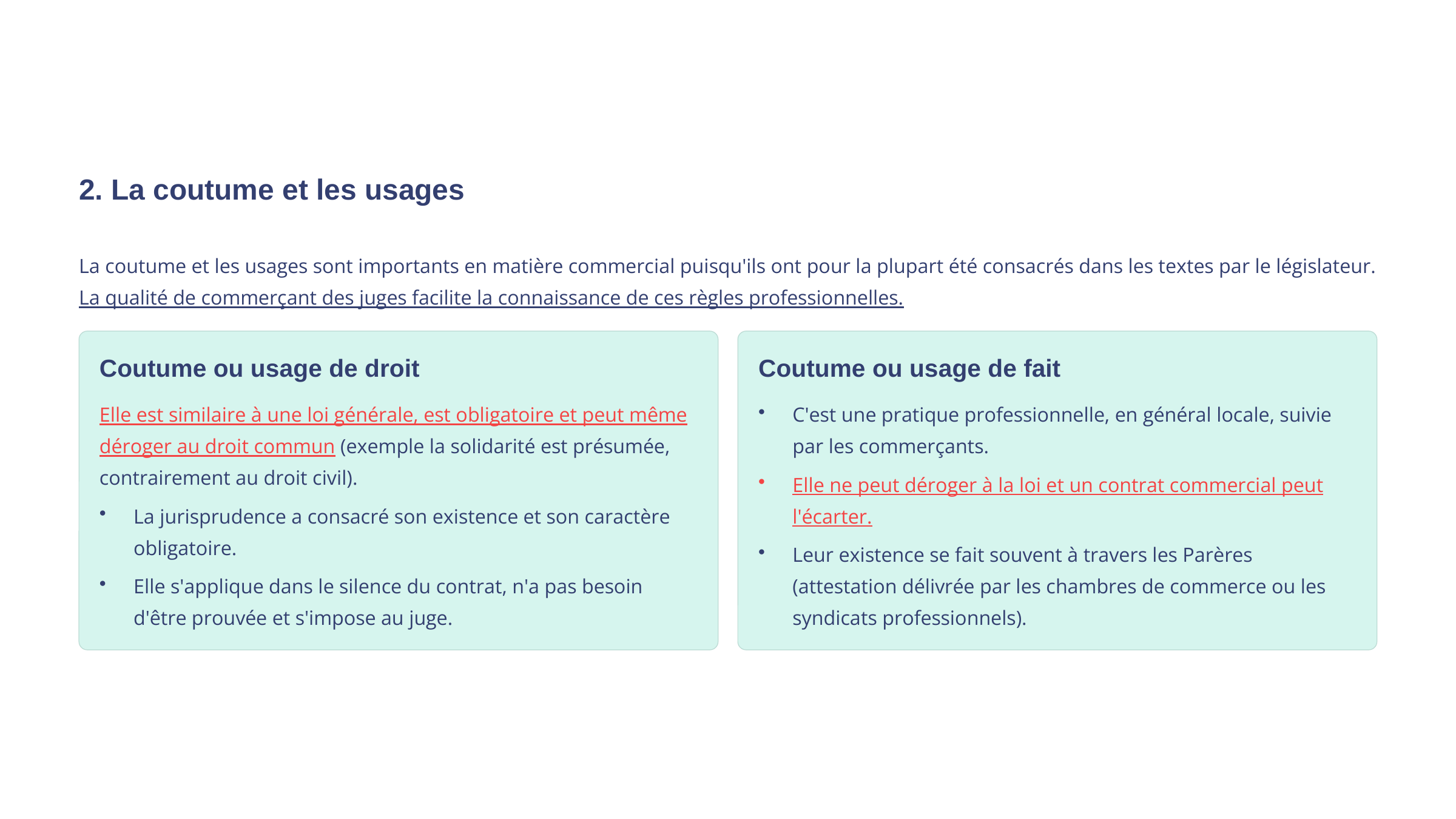

2. La coutume et les usages
La coutume et les usages sont importants en matière commercial puisqu'ils ont pour la plupart été consacrés dans les textes par le législateur. La qualité de commerçant des juges facilite la connaissance de ces règles professionnelles.

Coutume ou usage de droit
Coutume ou usage de fait
Elle est similaire à une loi générale, est obligatoire et peut même déroger au droit commun (exemple la solidarité est présumée, contrairement au droit civil).
C'est une pratique professionnelle, en général locale, suivie par les commerçants.
Elle ne peut déroger à la loi et un contrat commercial peut l'écarter.
La jurisprudence a consacré son existence et son caractère obligatoire.
Leur existence se fait souvent à travers les Parères (attestation délivrée par les chambres de commerce ou les syndicats professionnels).
Elle s'applique dans le silence du contrat, n'a pas besoin d'être prouvée et s'impose au juge.